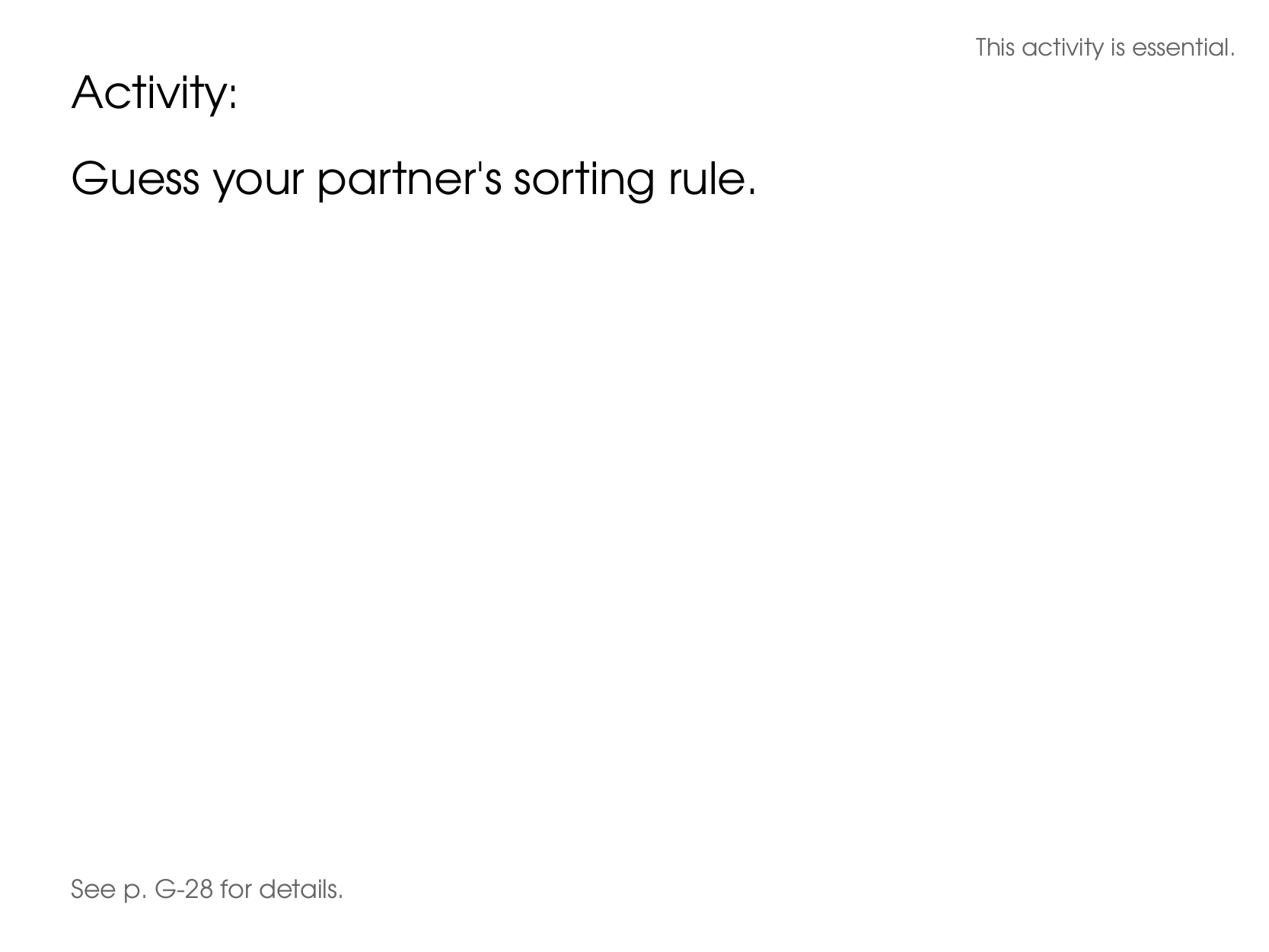

This activity is essential.
Activity:
Guess your partner's sorting rule.
See p. G-28 for details.